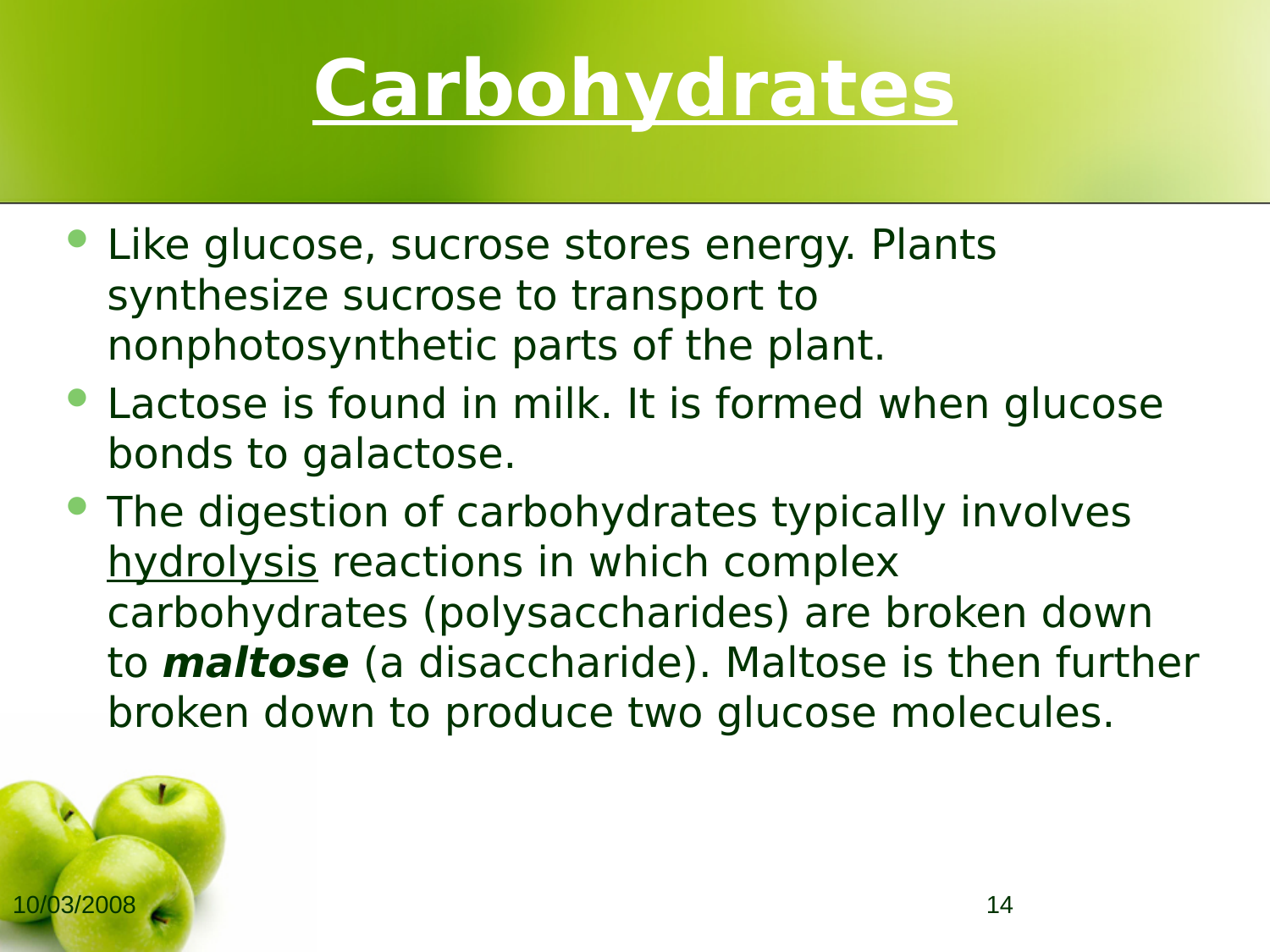

# Carbohydrates
Like glucose, sucrose stores energy. Plants synthesize sucrose to transport to nonphotosynthetic parts of the plant.
Lactose is found in milk. It is formed when glucose bonds to galactose.
The digestion of carbohydrates typically involves hydrolysis reactions in which complex carbohydrates (polysaccharides) are broken down to maltose (a disaccharide). Maltose is then further broken down to produce two glucose molecules.
10/03/2008
14